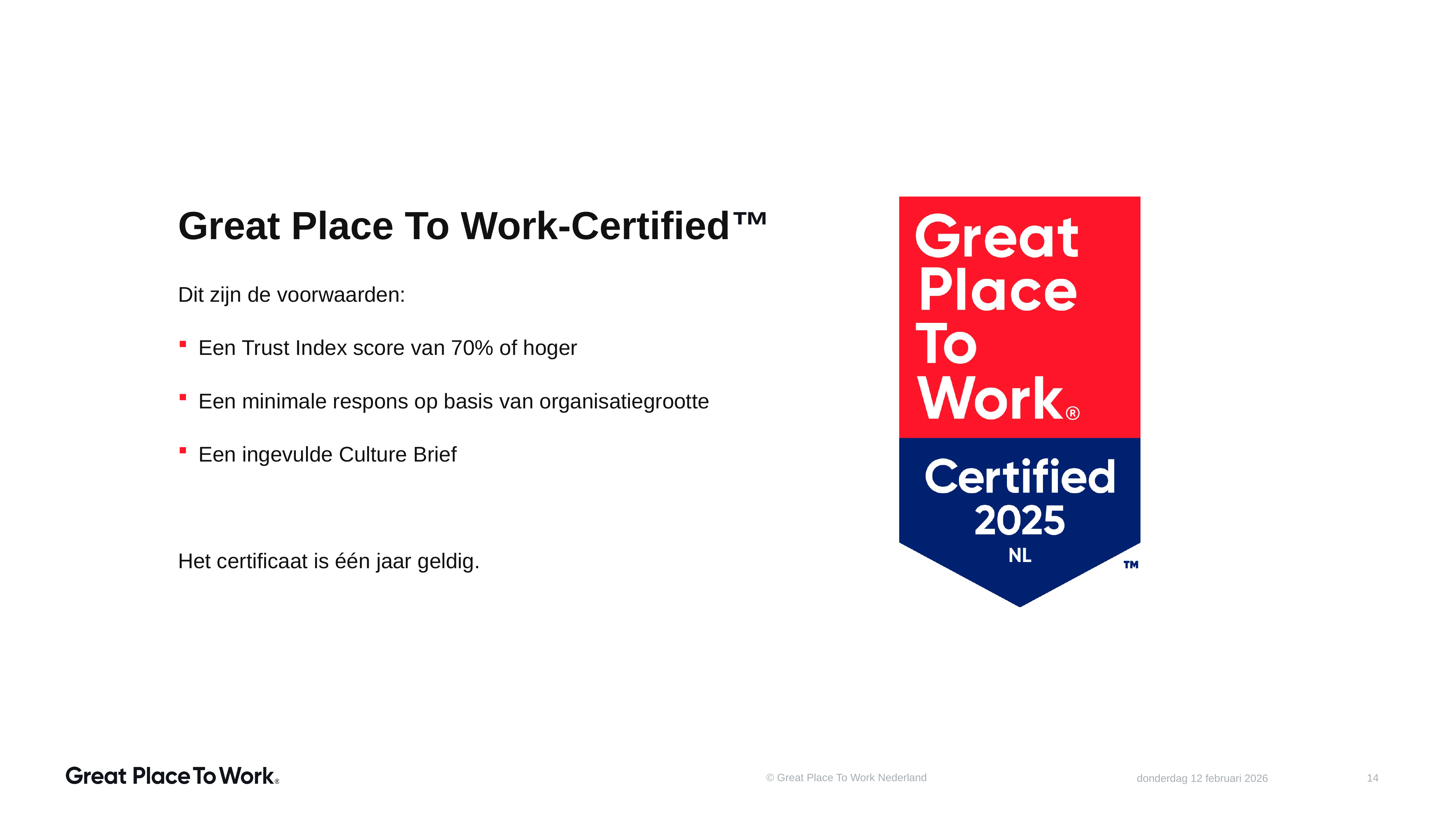

Great Place To Work-Certified™
Dit zijn de voorwaarden:
Een Trust Index score van 70% of hoger
Een minimale respons op basis van organisatiegrootte
Een ingevulde Culture Brief

Het certificaat is één jaar geldig.
© Great Place To Work Nederland
14
donderdag 12 februari 2026